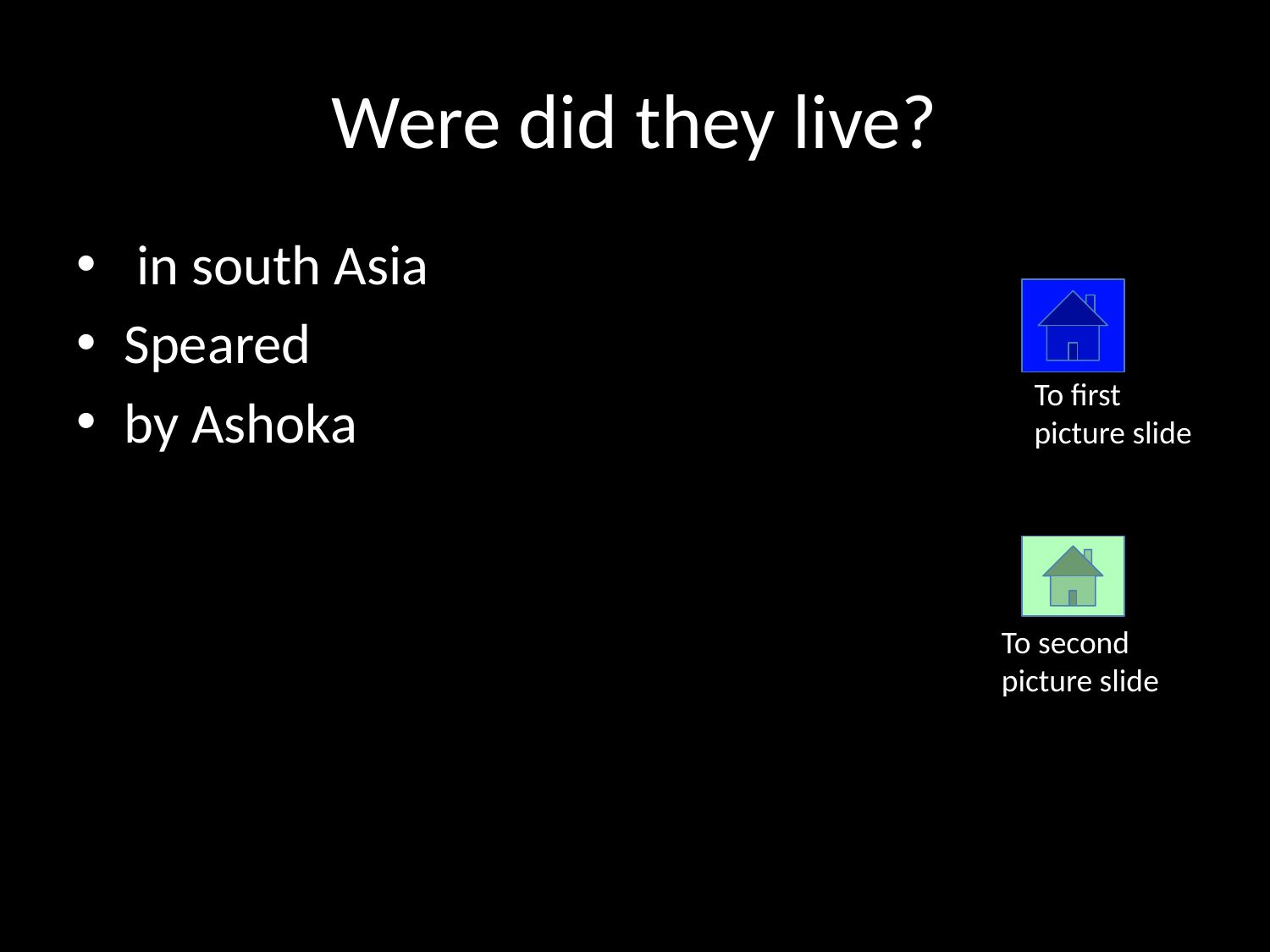

# Were did they live?
 in south Asia
Speared
by Ashoka

To first picture slide

To second picture slide